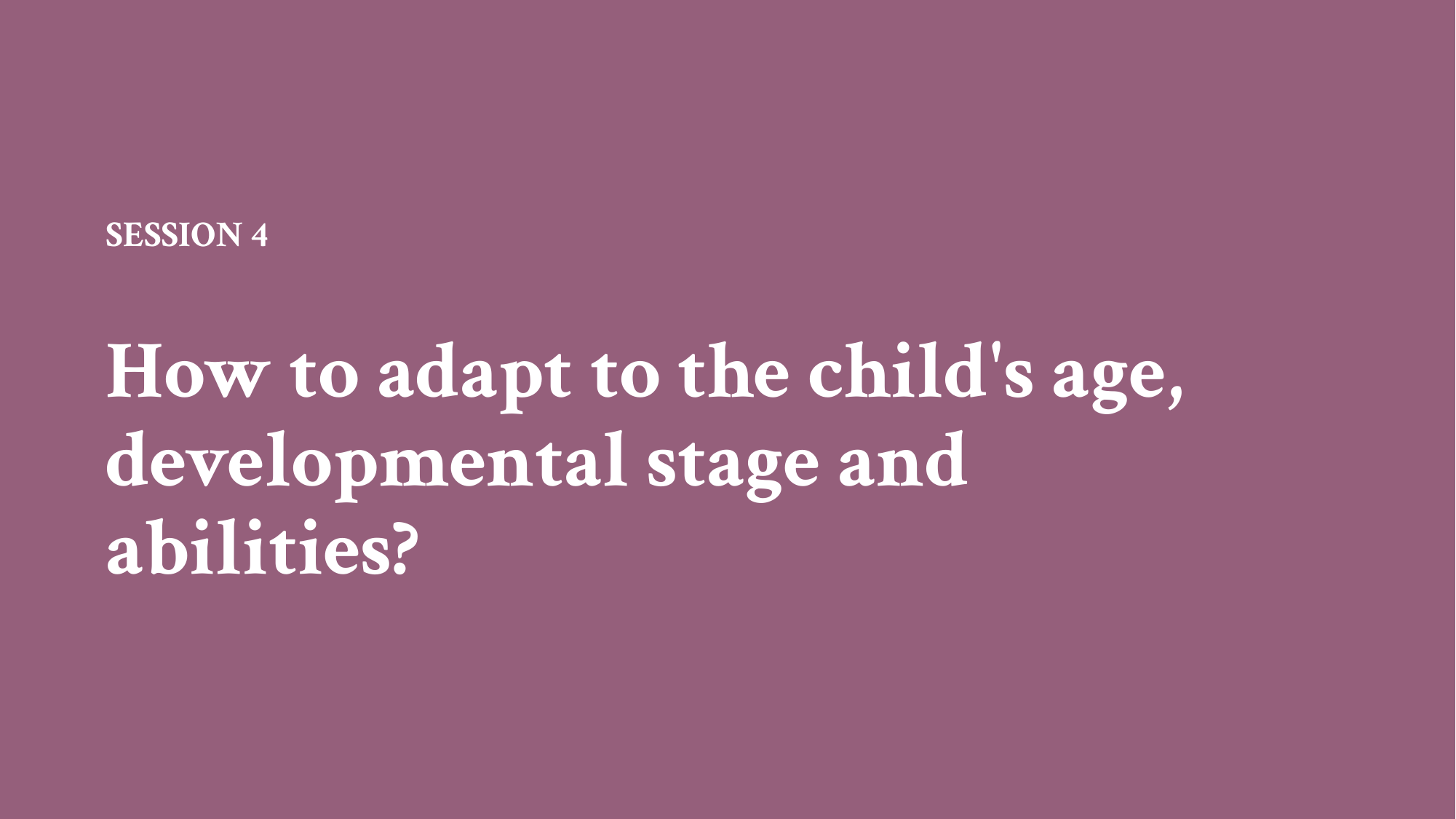

SESSION 4
How to adapt to the child's age, developmental stage and abilities?